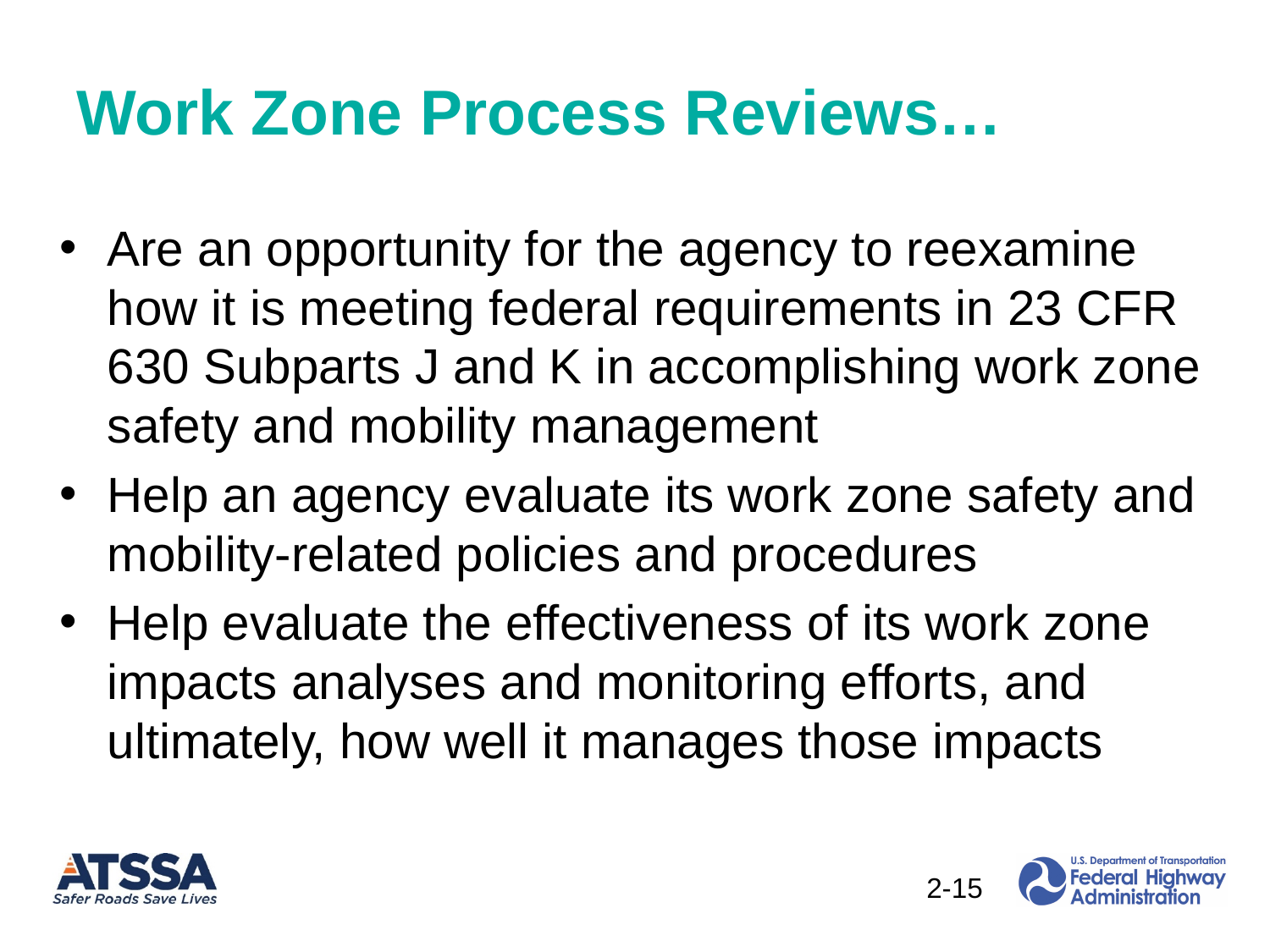

# Work Zone Process Reviews…
Are an opportunity for the agency to reexamine how it is meeting federal requirements in 23 CFR 630 Subparts J and K in accomplishing work zone safety and mobility management
Help an agency evaluate its work zone safety and mobility-related policies and procedures
Help evaluate the effectiveness of its work zone impacts analyses and monitoring efforts, and ultimately, how well it manages those impacts